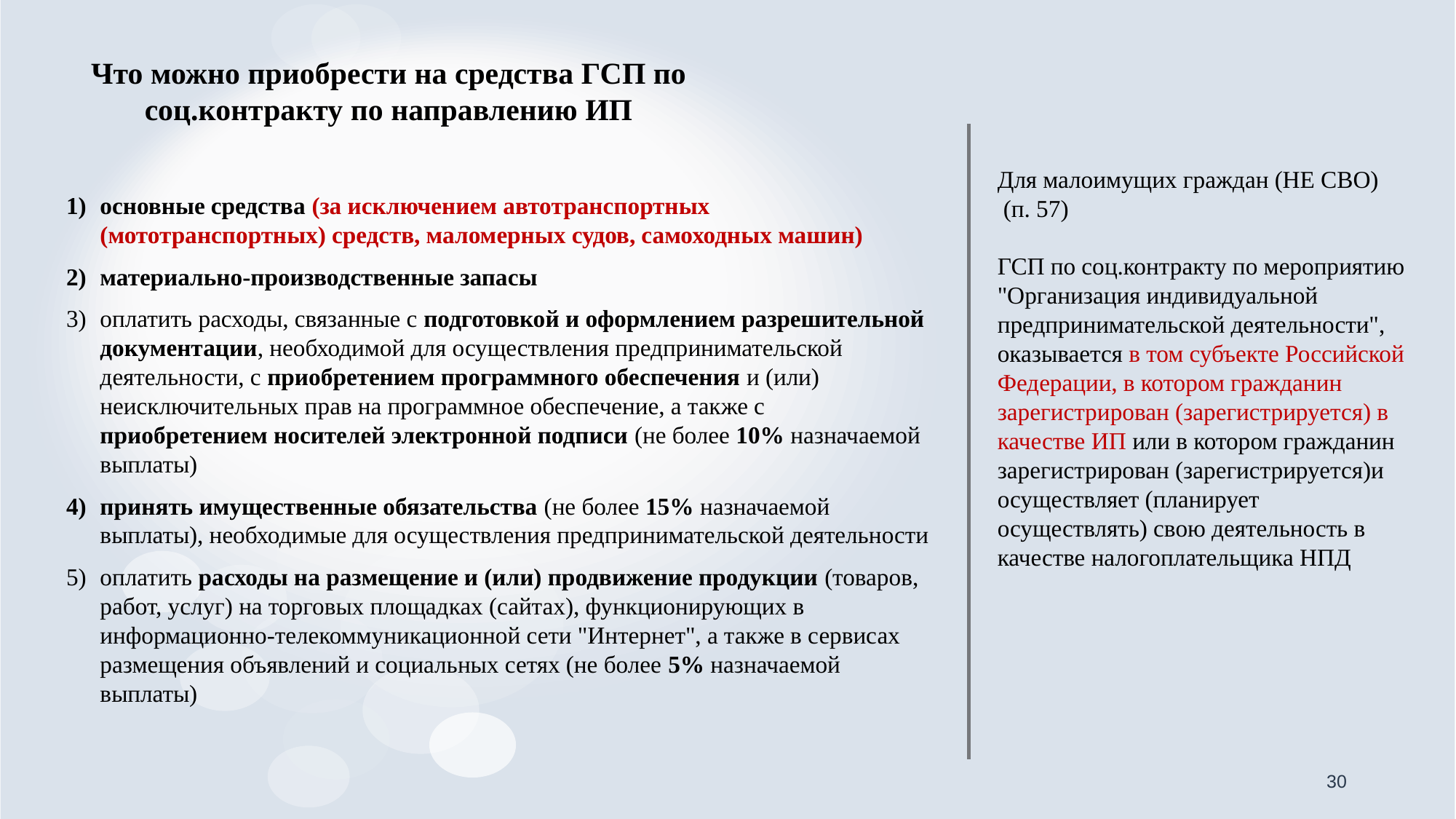

# Что можно приобрести на средства ГСП по соц.контракту по направлению ИП

Для малоимущих граждан (НЕ СВО)
 (п. 57)

ГСП по соц.контракту по мероприятию "Организация индивидуальной предпринимательской деятельности", оказывается в том субъекте Российской Федерации, в котором гражданин зарегистрирован (зарегистрируется) в качестве ИП или в котором гражданин зарегистрирован (зарегистрируется)и осуществляет (планирует осуществлять) свою деятельность в качестве налогоплательщика НПД
основные средства (за исключением автотранспортных (мототранспортных) средств, маломерных судов, самоходных машин)
материально-производственные запасы
оплатить расходы, связанные с подготовкой и оформлением разрешительной документации, необходимой для осуществления предпринимательской деятельности, с приобретением программного обеспечения и (или) неисключительных прав на программное обеспечение, а также с приобретением носителей электронной подписи (не более 10% назначаемой выплаты)
принять имущественные обязательства (не более 15% назначаемой выплаты), необходимые для осуществления предпринимательской деятельности
оплатить расходы на размещение и (или) продвижение продукции (товаров, работ, услуг) на торговых площадках (сайтах), функционирующих в информационно-телекоммуникационной сети "Интернет", а также в сервисах размещения объявлений и социальных сетях (не более 5% назначаемой выплаты)
30